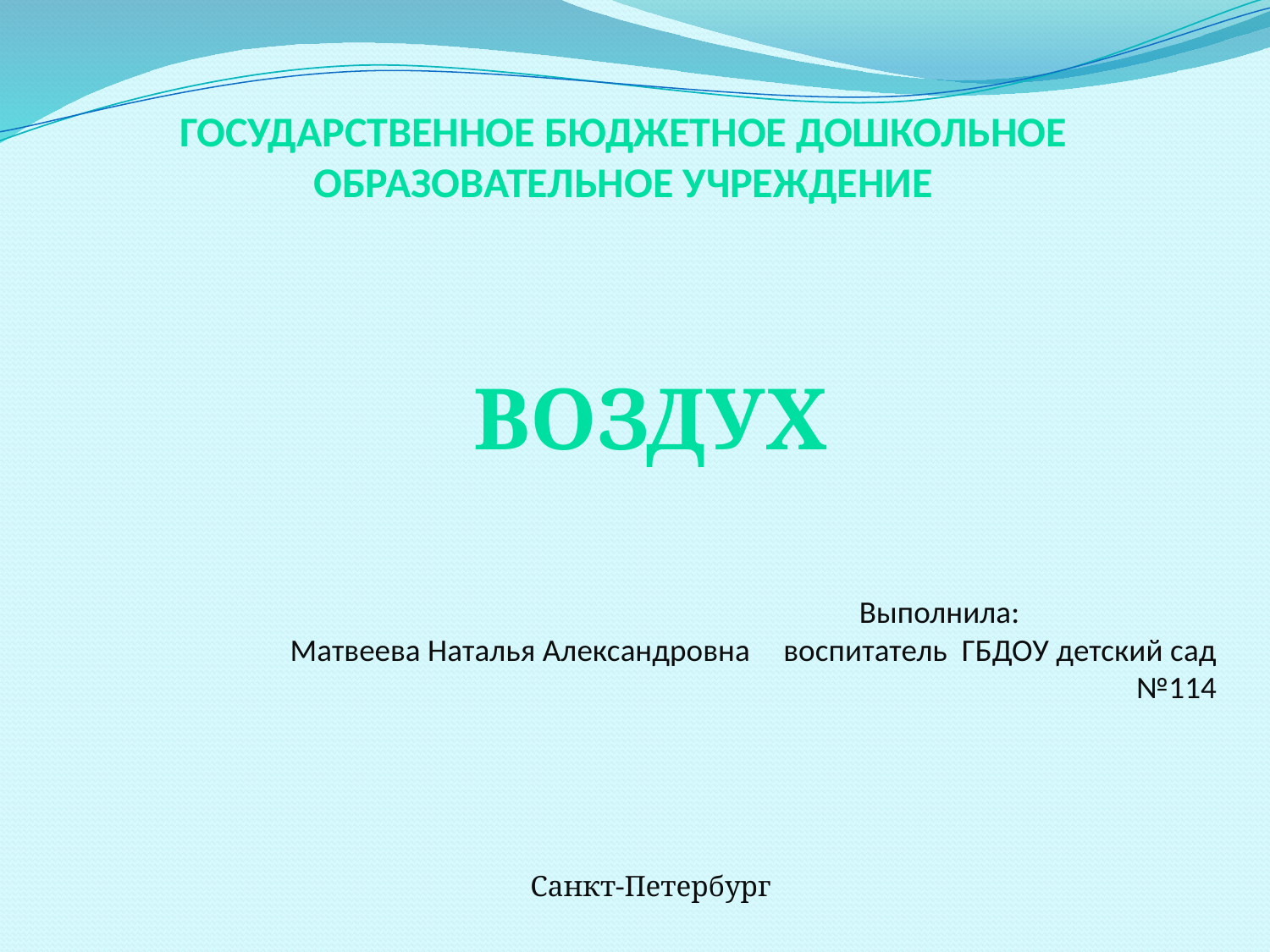

# ГОСУДАРСТВЕННОЕ БЮДЖЕТНОЕ ДОШКОЛЬНОЕ ОБРАЗОВАТЕЛЬНОЕ УЧРЕЖДЕНИЕ

Воздух

     	                             Выполнила:
			            Матвеева Наталья Александровна					  воспитатель  ГБДОУ детский сад №114

Санкт-Петербург